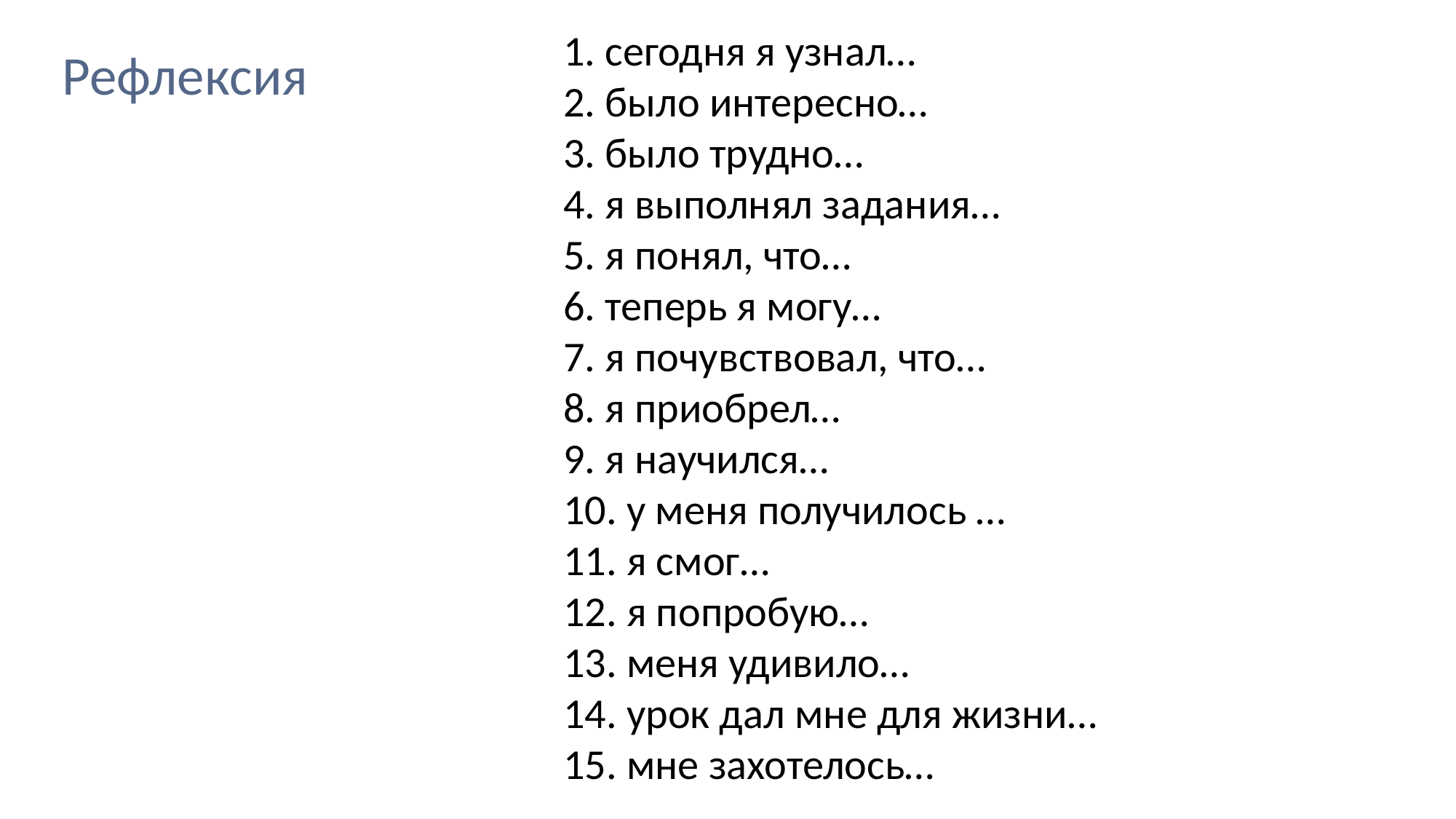

1. сегодня я узнал…
2. было интересно…
3. было трудно…
4. я выполнял задания…
5. я понял, что…
6. теперь я могу…
7. я почувствовал, что…
8. я приобрел…
9. я научился…
10. у меня получилось …
11. я смог…
12. я попробую…
13. меня удивило…
14. урок дал мне для жизни…
15. мне захотелось…
Рефлексия